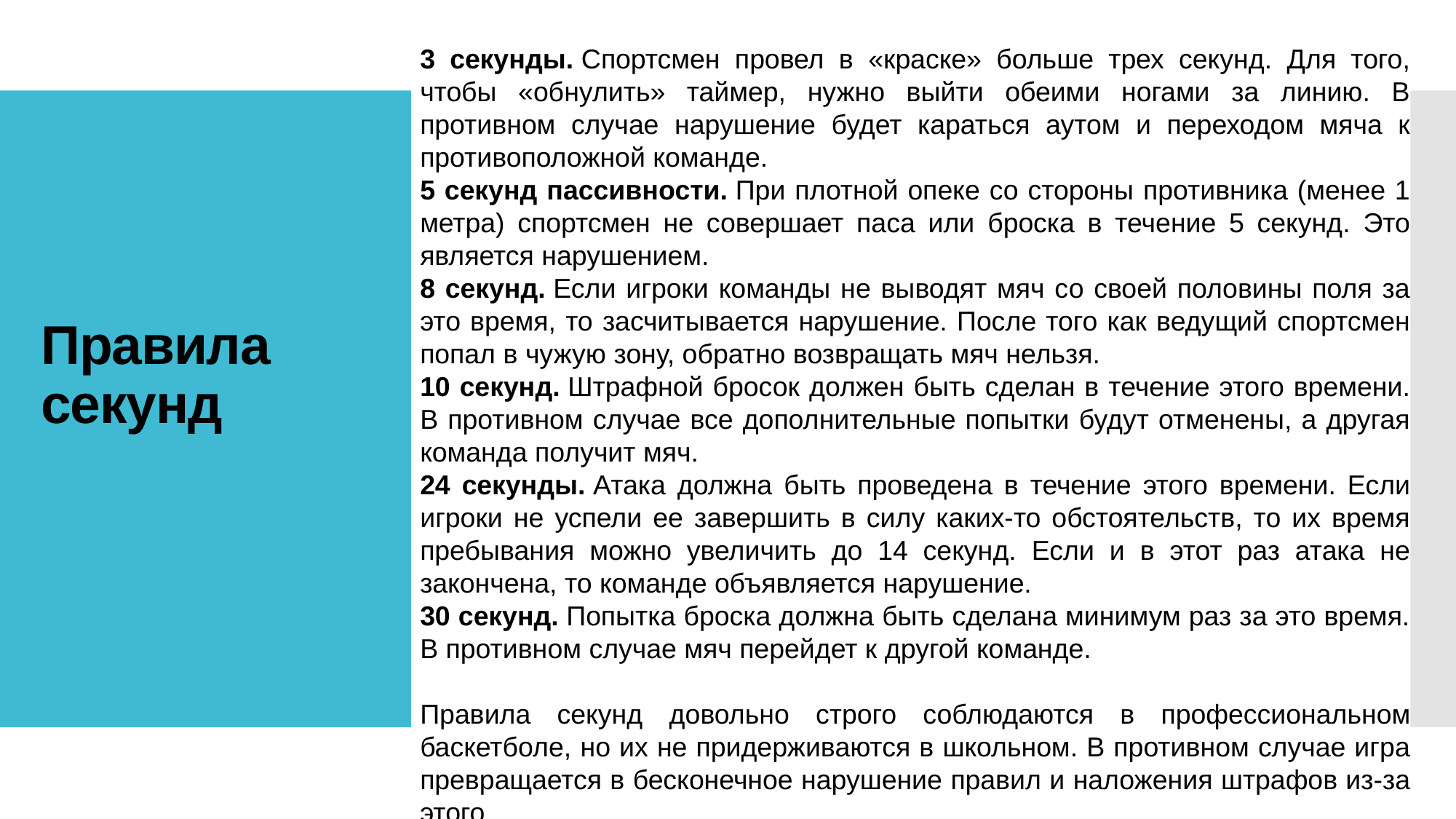

3 секунды. Спортсмен провел в «краске» больше трех секунд. Для того, чтобы «обнулить» таймер, нужно выйти обеими ногами за линию. В противном случае нарушение будет караться аутом и переходом мяча к противоположной команде.
5 секунд пассивности. При плотной опеке со стороны противника (менее 1 метра) спортсмен не совершает паса или броска в течение 5 секунд. Это является нарушением.
8 секунд. Если игроки команды не выводят мяч со своей половины поля за это время, то засчитывается нарушение. После того как ведущий спортсмен попал в чужую зону, обратно возвращать мяч нельзя.
10 секунд. Штрафной бросок должен быть сделан в течение этого времени. В противном случае все дополнительные попытки будут отменены, а другая команда получит мяч.
24 секунды. Атака должна быть проведена в течение этого времени. Если игроки не успели ее завершить в силу каких-то обстоятельств, то их время пребывания можно увеличить до 14 секунд. Если и в этот раз атака не закончена, то команде объявляется нарушение.
30 секунд. Попытка броска должна быть сделана минимум раз за это время. В противном случае мяч перейдет к другой команде.

Правила секунд довольно строго соблюдаются в профессиональном баскетболе, но их не придерживаются в школьном. В противном случае игра превращается в бесконечное нарушение правил и наложения штрафов из-за этого.

# Правила секунд